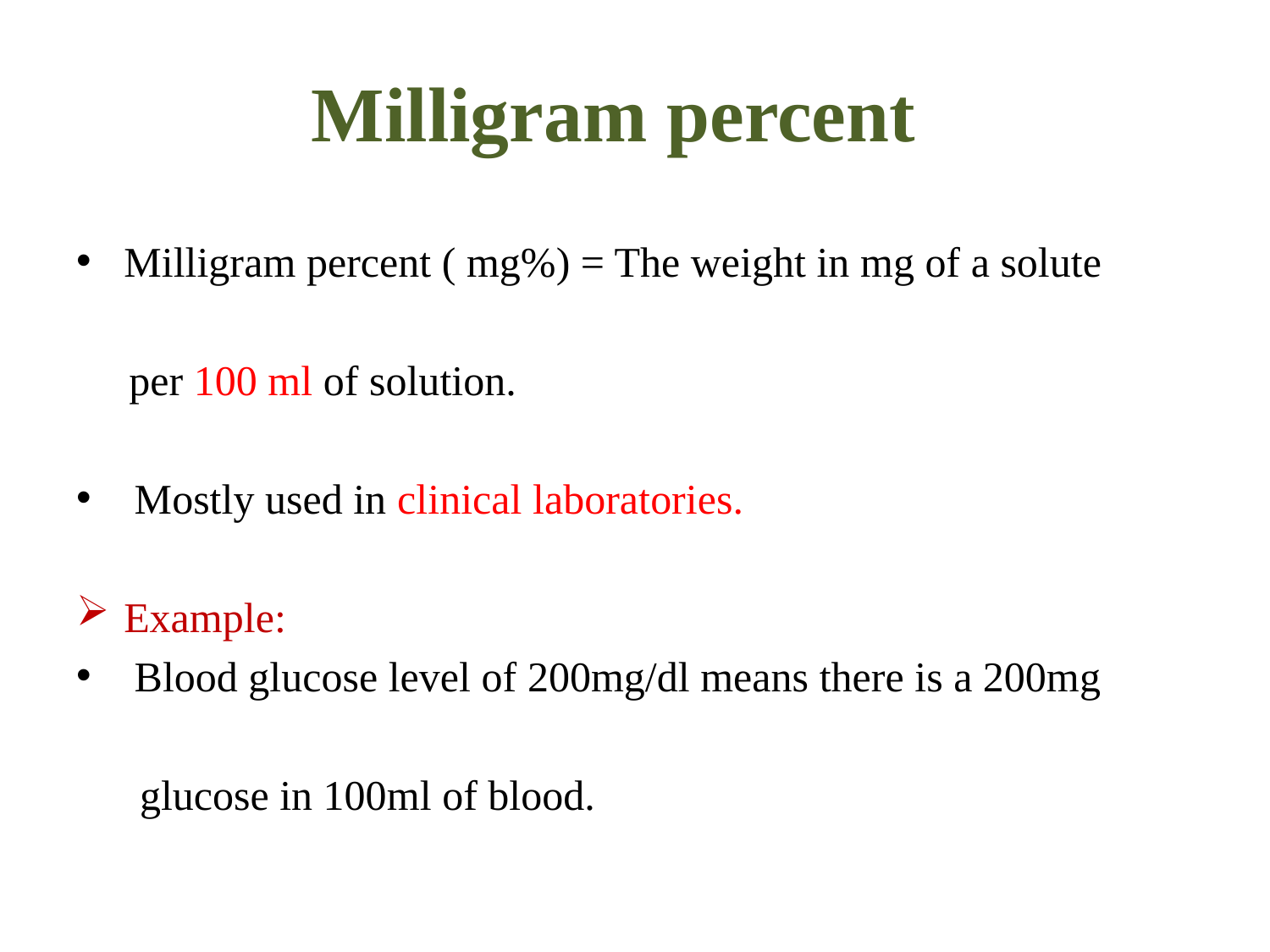

# Milligram percent
Milligram percent ( mg%) = The weight in mg of a solute

     per 100 ml of solution.

 Mostly used in clinical laboratories.

Example:
 Blood glucose level of 200mg/dl means there is a 200mg

      glucose in 100ml of blood.